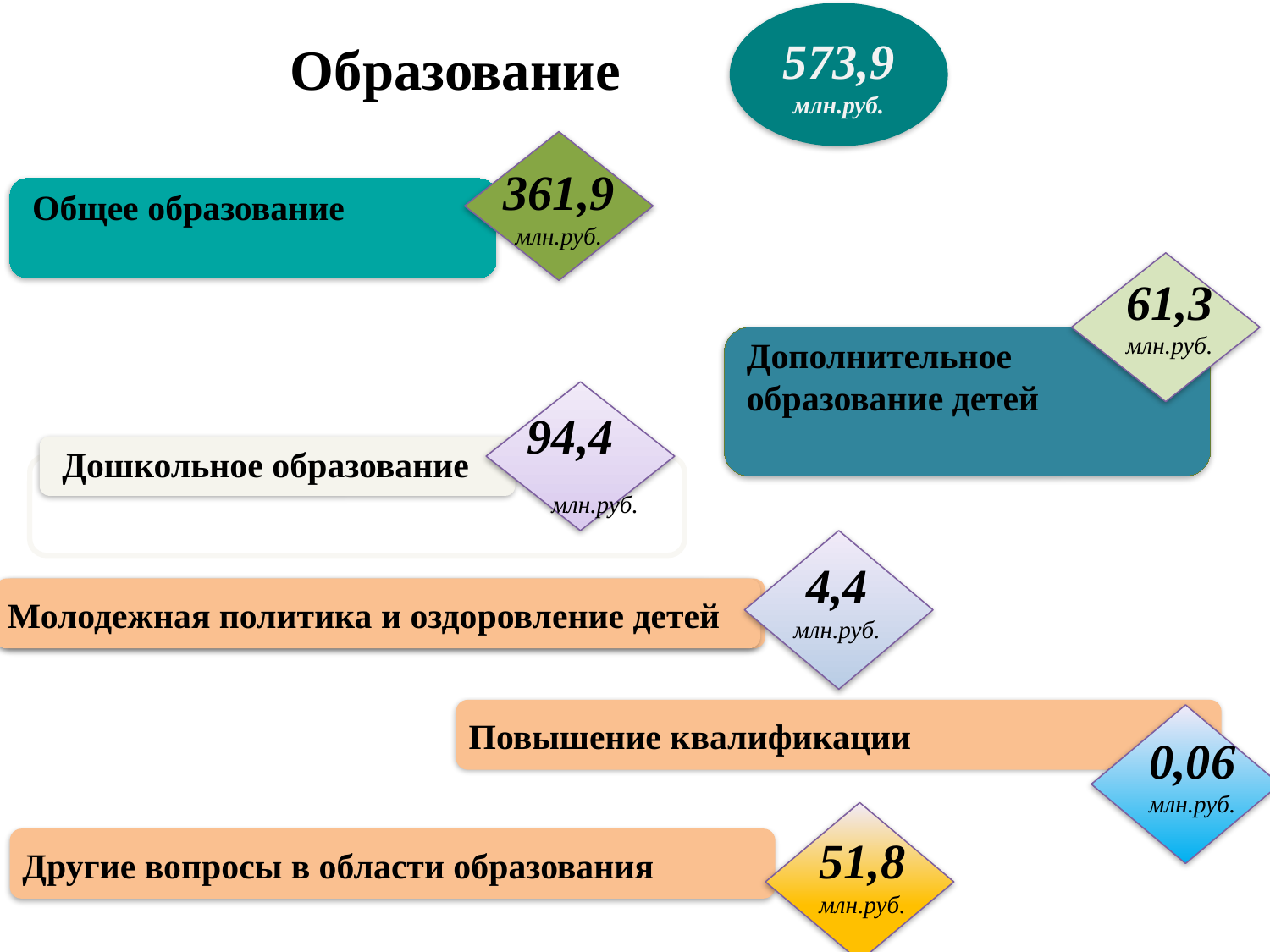

573,9 млн.руб.
# Образование

361,9
млн.руб.
Общее образование

61,3
млн.руб.

Дополнительное образование детей

94,4     млн.руб.

Дошкольное образование

4,4 млн.руб.

Молодежная политика и оздоровление детей

Молодежная политика и оздоровление детей

Повышение квалификации

0,06
млн.руб.

51,8
млн.руб.

Другие вопросы в области образования